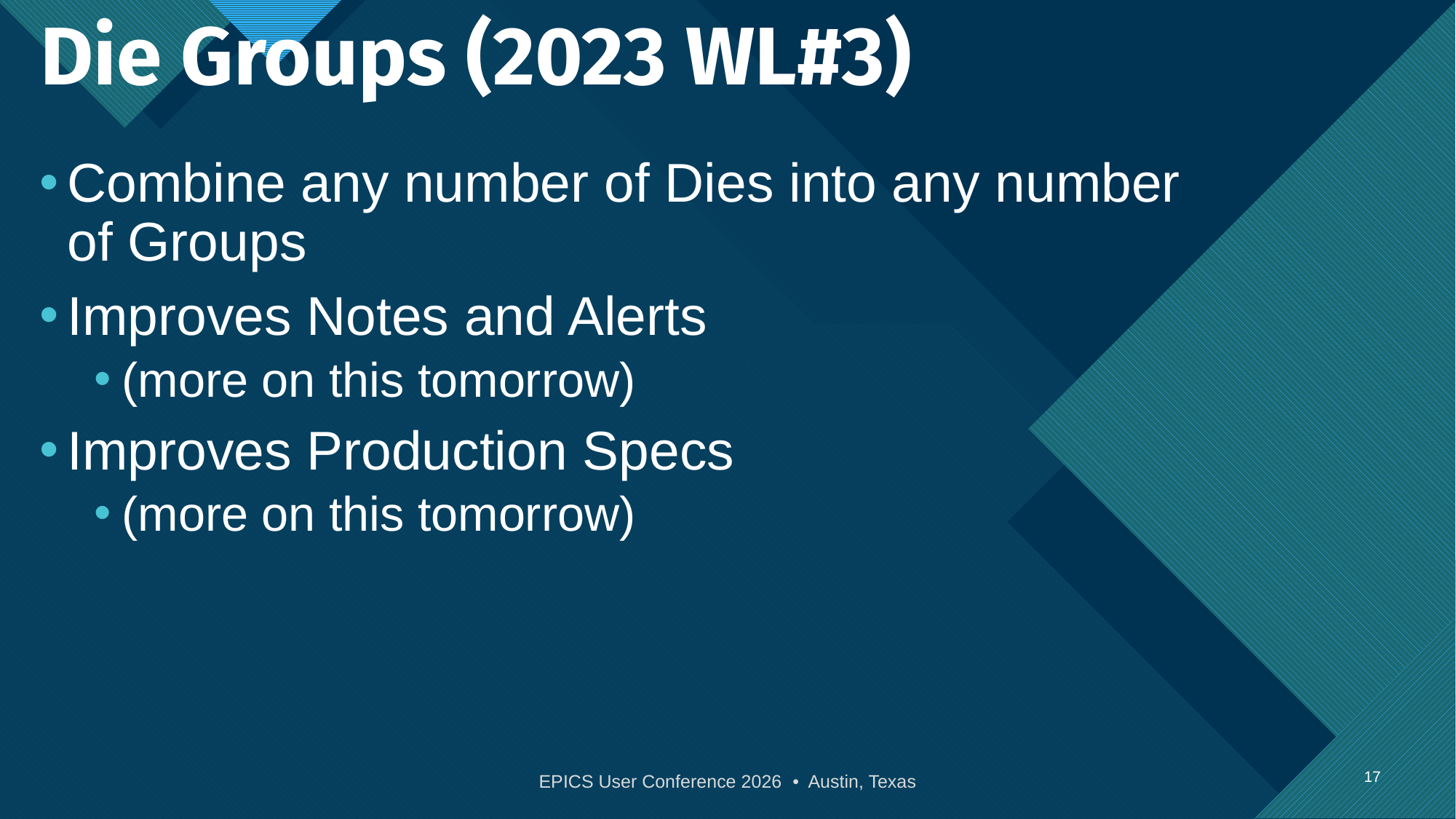

# Die Groups (2023 WL#3)
Combine any number of Dies into any number of Groups
Improves Notes and Alerts
(more on this tomorrow)
Improves Production Specs
(more on this tomorrow)

17
EPICS User Conference 2026  •  Austin, Texas